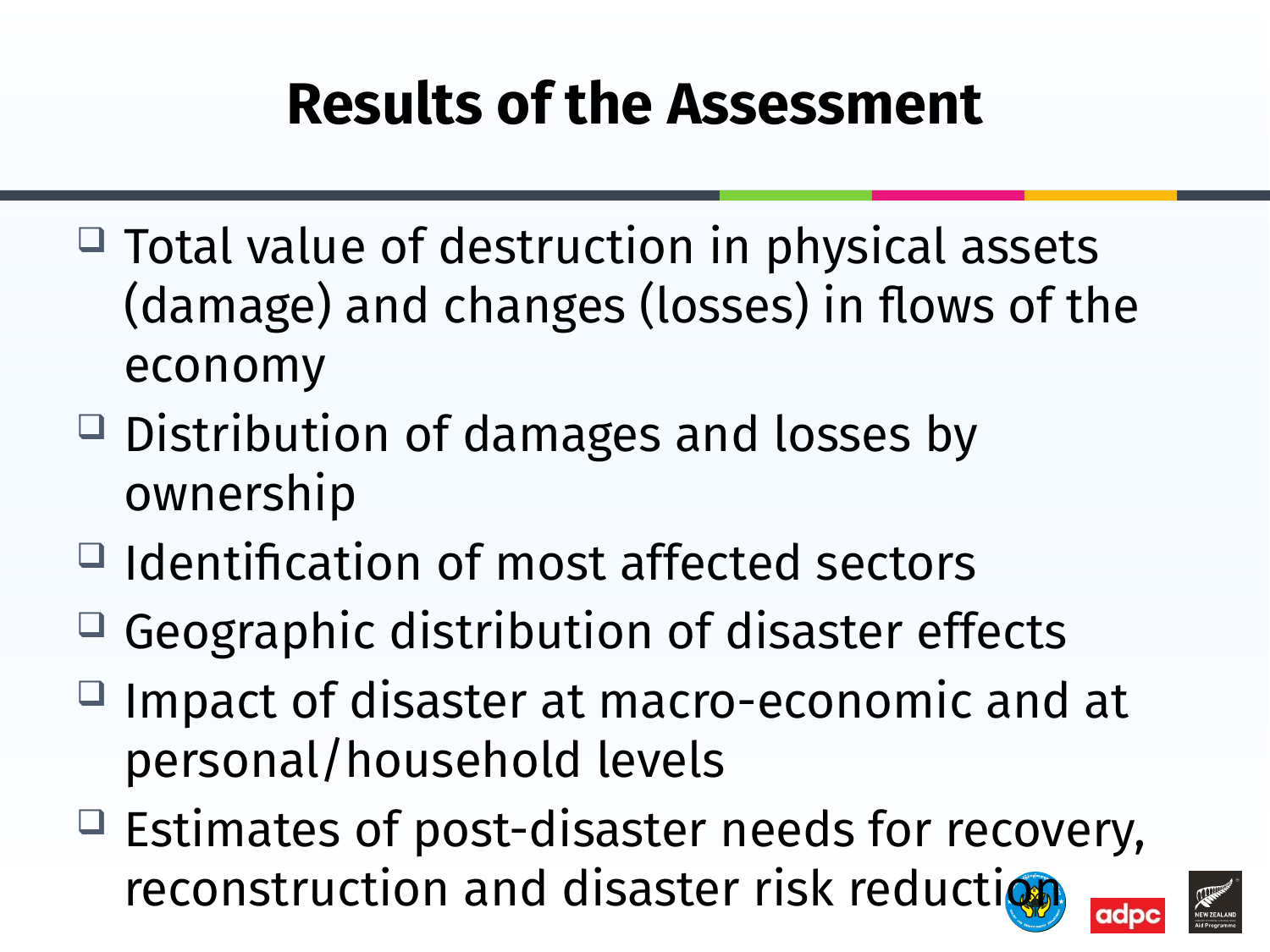

# Results of the Assessment
Total value of destruction in physical assets (damage) and changes (losses) in flows of the economy
Distribution of damages and losses by ownership
Identification of most affected sectors
Geographic distribution of disaster effects
Impact of disaster at macro-economic and at personal/household levels
Estimates of post-disaster needs for recovery, reconstruction and disaster risk reduction